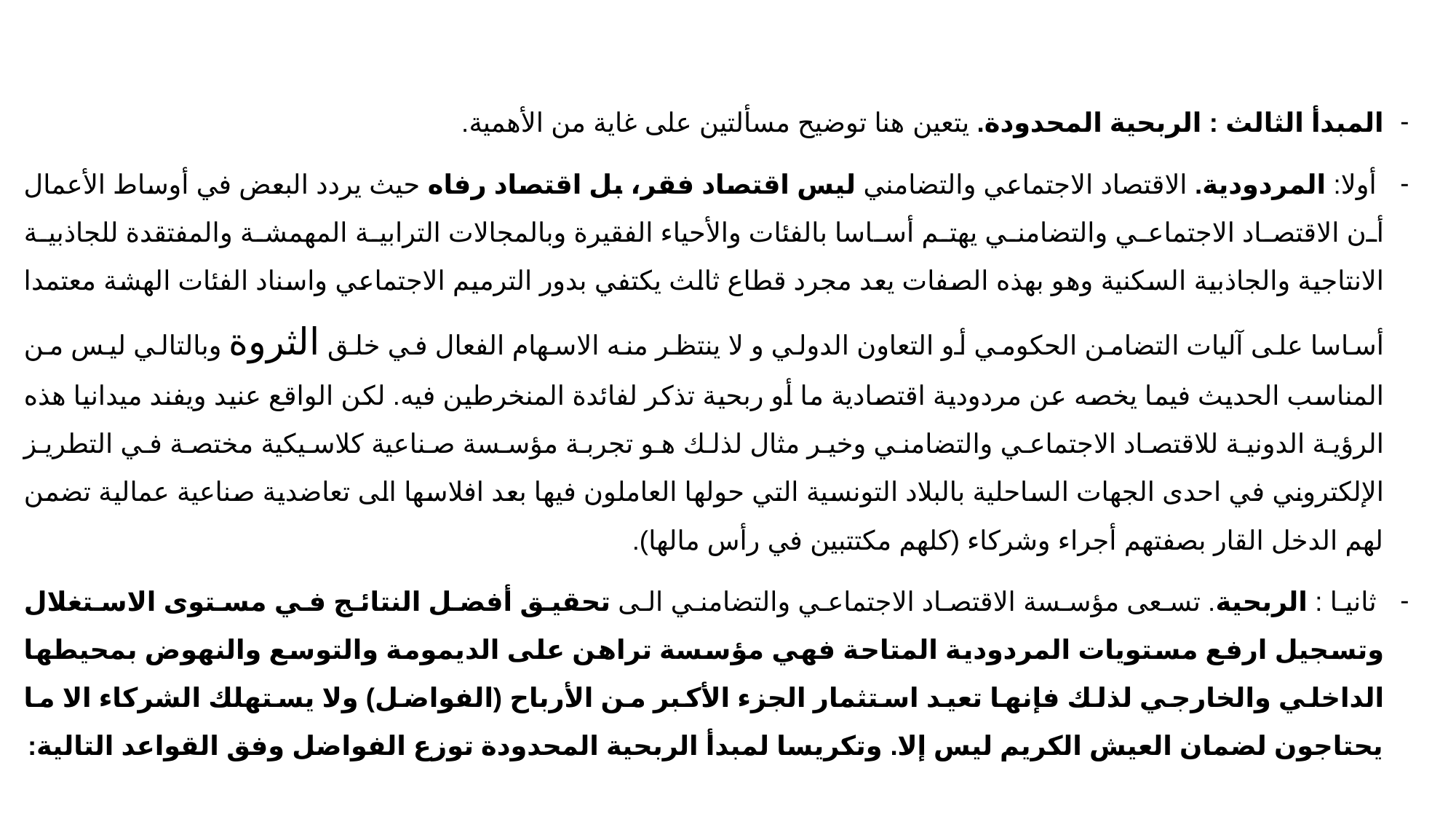

المبدأ الثالث : الربحية المحدودة. يتعين هنا توضيح مسألتين على غاية من الأهمية.
 أولا: المردودية. الاقتصاد الاجتماعي والتضامني ليس اقتصاد فقر، بل اقتصاد رفاه حيث يردد البعض في أوساط الأعمال أن الاقتصاد الاجتماعي والتضامني يهتم أساسا بالفئات والأحياء الفقيرة وبالمجالات الترابية المهمشة والمفتقدة للجاذبية الانتاجية والجاذبية السكنية وهو بهذه الصفات يعد مجرد قطاع ثالث يكتفي بدور الترميم الاجتماعي واسناد الفئات الهشة معتمدا أساسا على آليات التضامن الحكومي أو التعاون الدولي و لا ينتظر منه الاسهام الفعال في خلق الثروة وبالتالي ليس من المناسب الحديث فيما يخصه عن مردودية اقتصادية ما أو ربحية تذكر لفائدة المنخرطين فيه. لكن الواقع عنيد ويفند ميدانيا هذه الرؤية الدونية للاقتصاد الاجتماعي والتضامني وخير مثال لذلك هو تجربة مؤسسة صناعية كلاسيكية مختصة في التطريز الإلكتروني في احدى الجهات الساحلية بالبلاد التونسية التي حولها العاملون فيها بعد افلاسها الى تعاضدية صناعية عمالية تضمن لهم الدخل القار بصفتهم أجراء وشركاء (كلهم مكتتبين في رأس مالها).
 ثانيا : الربحية. تسعى مؤسسة الاقتصاد الاجتماعي والتضامني الى تحقيق أفضل النتائج في مستوى الاستغلال وتسجيل ارفع مستويات المردودية المتاحة فهي مؤسسة تراهن على الديمومة والتوسع والنهوض بمحيطها الداخلي والخارجي لذلك فإنها تعيد استثمار الجزء الأكبر من الأرباح (الفواضل) ولا يستهلك الشركاء الا ما يحتاجون لضمان العيش الكريم ليس إلا. وتكريسا لمبدأ الربحية المحدودة توزع الفواضل وفق القواعد التالية: